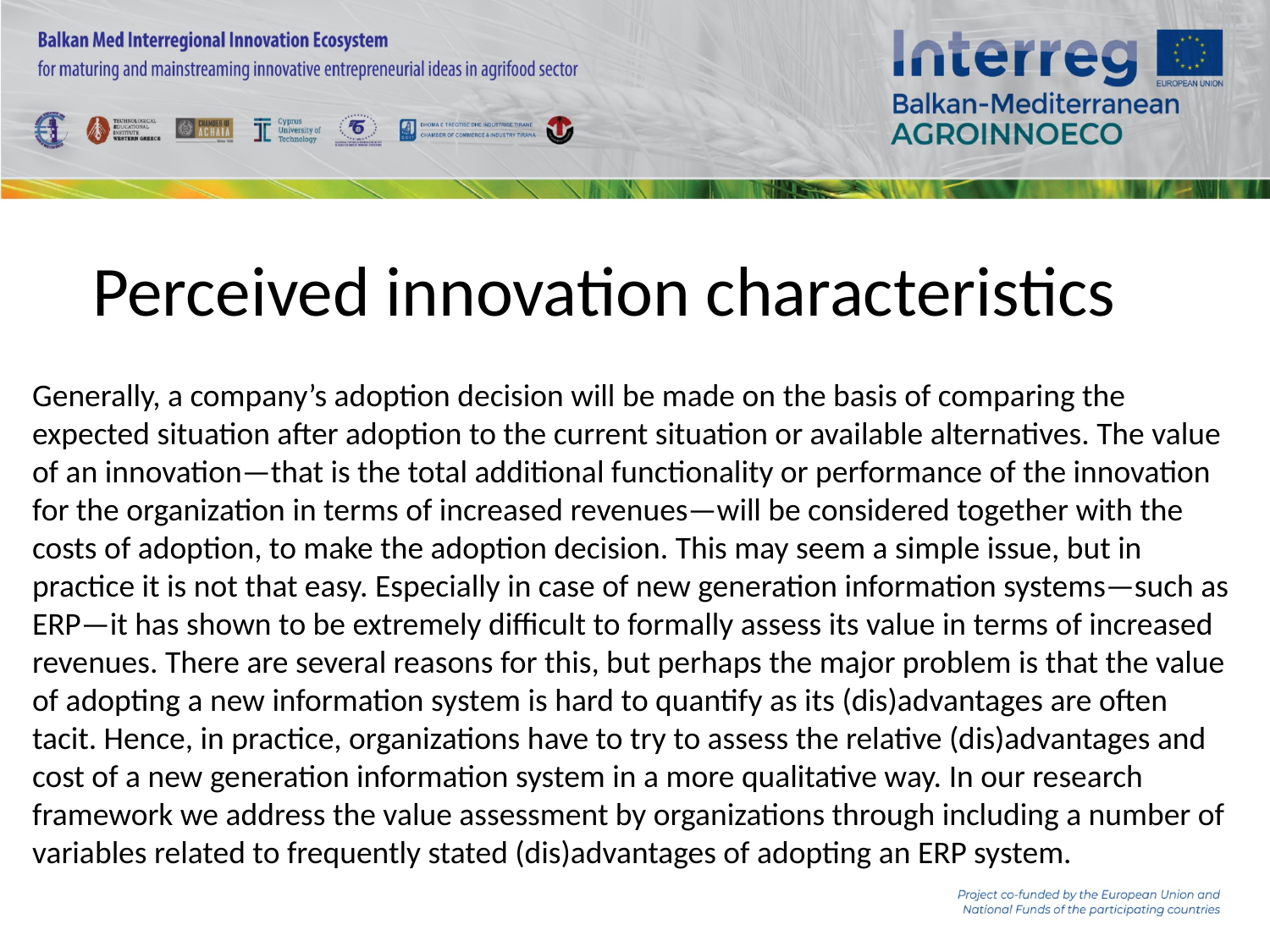

Perceived innovation characteristics
Generally, a company’s adoption decision will be made on the basis of comparing the expected situation after adoption to the current situation or available alternatives. The value of an innovation—that is the total additional functionality or performance of the innovation for the organization in terms of increased revenues—will be considered together with the costs of adoption, to make the adoption decision. This may seem a simple issue, but in practice it is not that easy. Especially in case of new generation information systems—such as ERP—it has shown to be extremely difficult to formally assess its value in terms of increased revenues. There are several reasons for this, but perhaps the major problem is that the value of adopting a new information system is hard to quantify as its (dis)advantages are often tacit. Hence, in practice, organizations have to try to assess the relative (dis)advantages and cost of a new generation information system in a more qualitative way. In our research framework we address the value assessment by organizations through including a number of variables related to frequently stated (dis)advantages of adopting an ERP system.